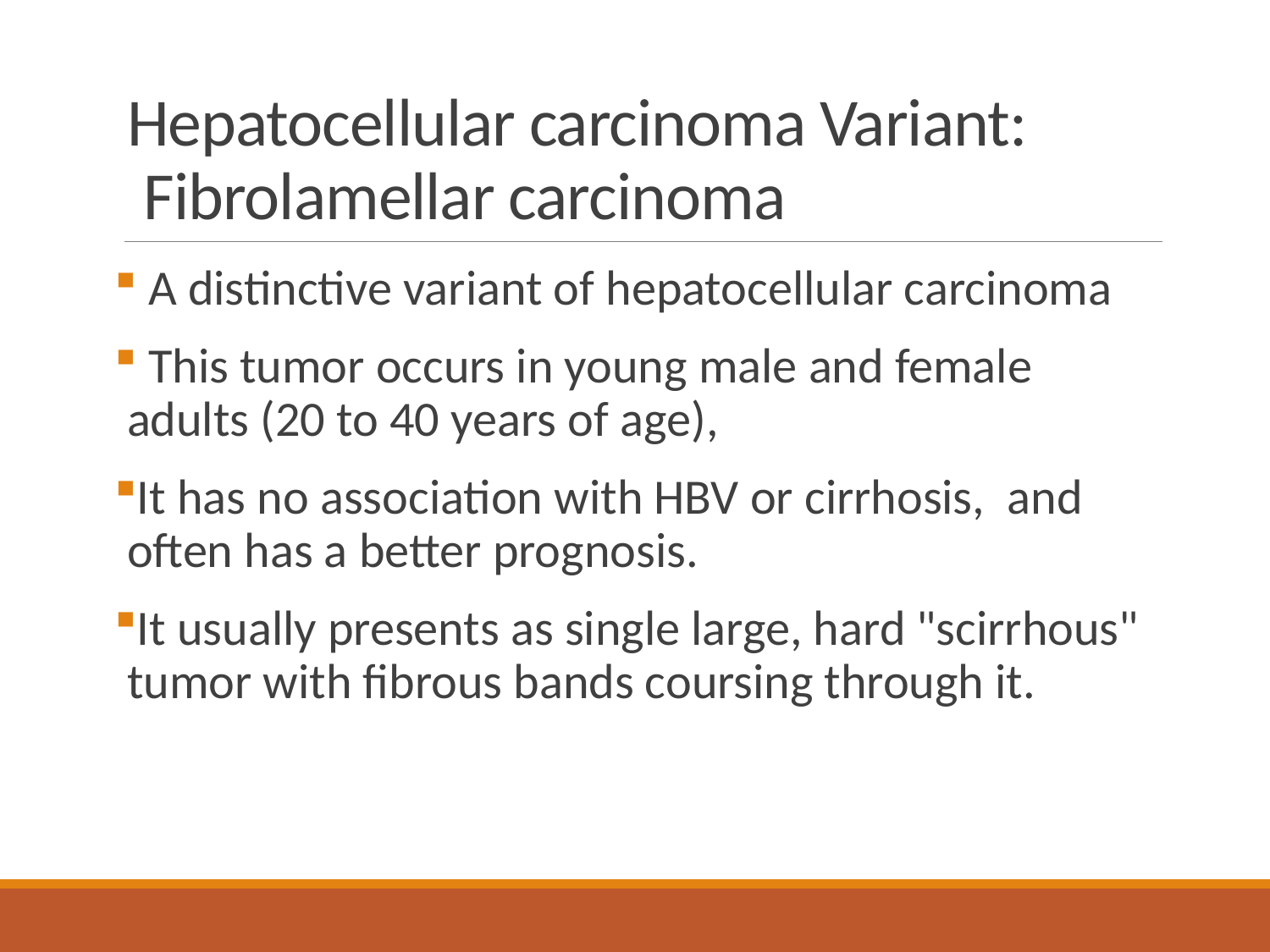

# Hepatocellular carcinoma Variant: Fibrolamellar carcinoma
 A distinctive variant of hepatocellular carcinoma
 This tumor occurs in young male and female adults (20 to 40 years of age),
It has no association with HBV or cirrhosis,  and often has a better prognosis.
It usually presents as single large, hard "scirrhous" tumor with fibrous bands coursing through it.